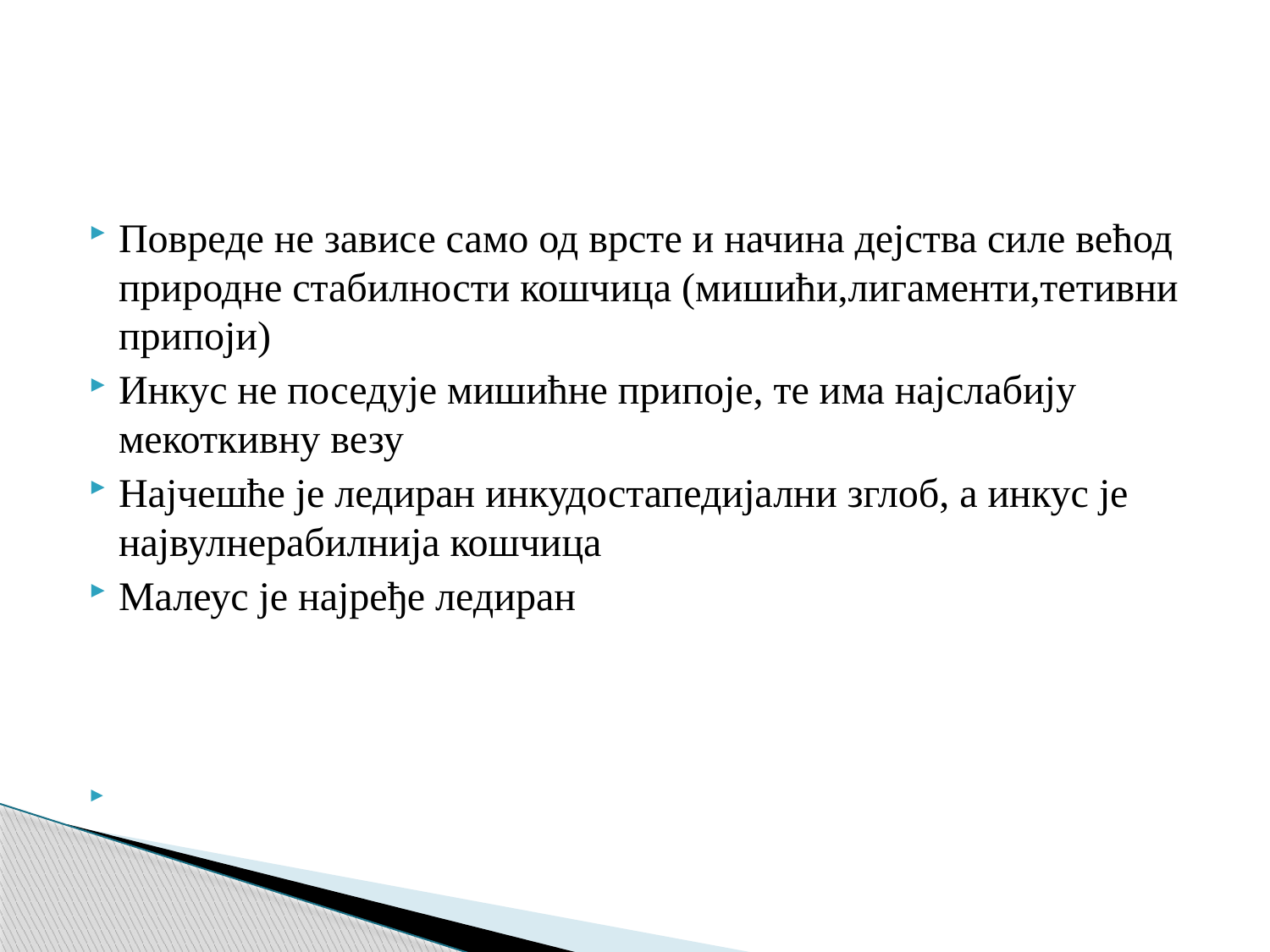

#
Повреде не зависе само од врсте и начина дејства силе већод природне стабилности кошчица (мишићи,лигаменти,тетивни припоји)
Инкус не поседује мишићне припоје, те има најслабију мекоткивну везу
Најчешће је ледиран инкудостапедијални зглоб, а инкус је највулнерабилнија кошчица
Малеус је најређе ледиран